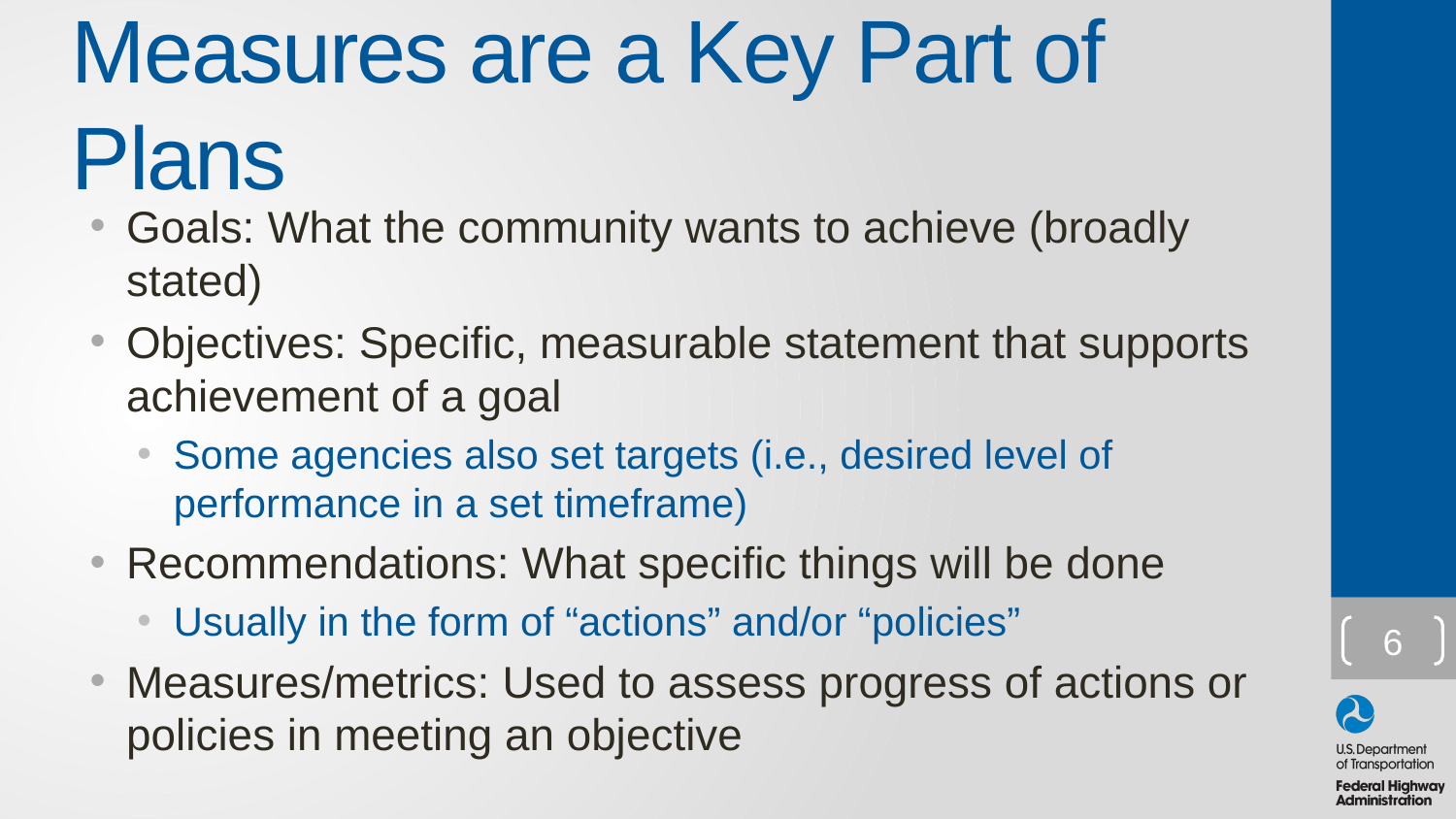

# Measures are a Key Part of Plans
Goals: What the community wants to achieve (broadly stated)
Objectives: Specific, measurable statement that supports achievement of a goal
Some agencies also set targets (i.e., desired level of performance in a set timeframe)
Recommendations: What specific things will be done
Usually in the form of “actions” and/or “policies”
Measures/metrics: Used to assess progress of actions or policies in meeting an objective
6